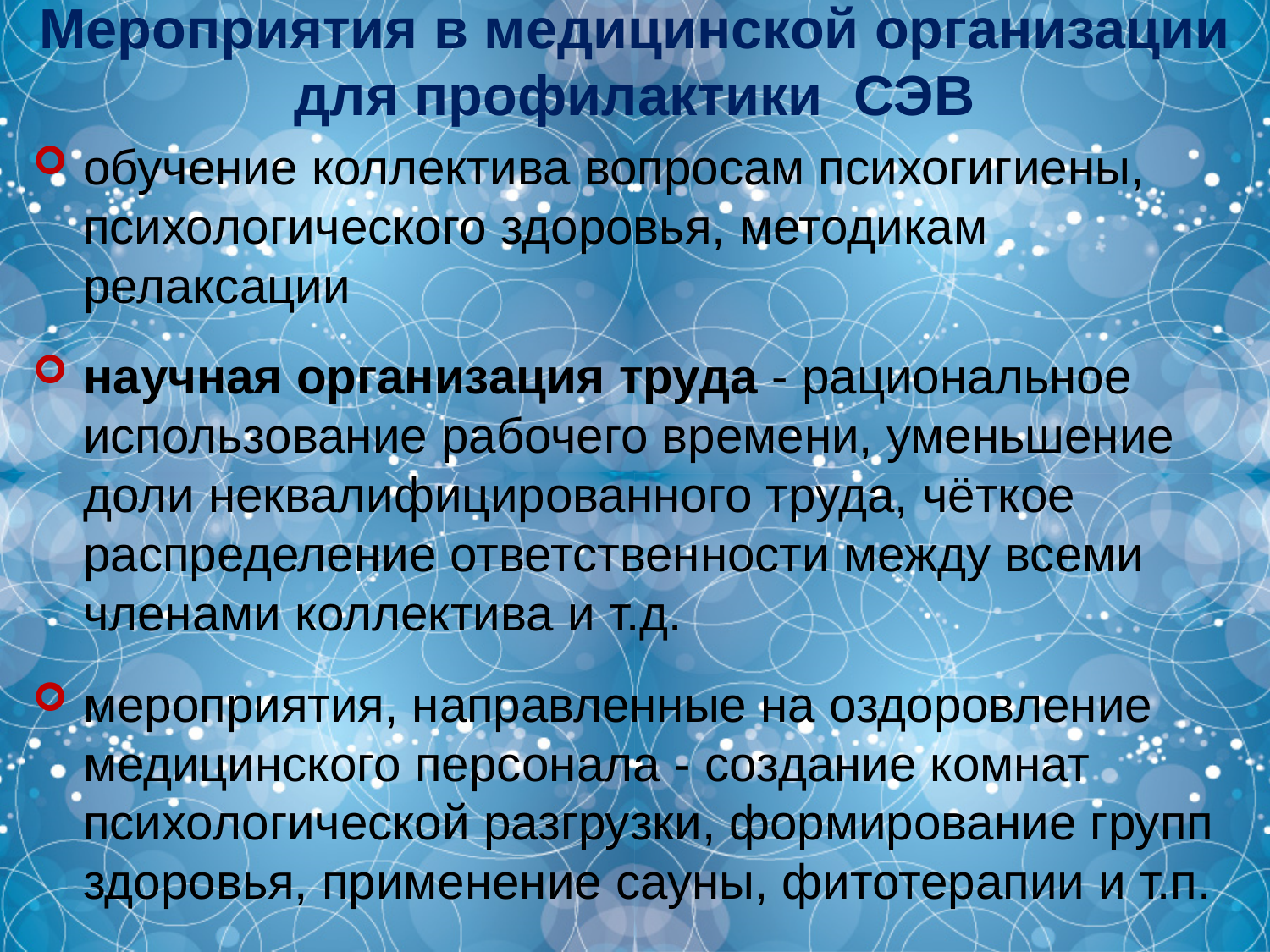

Мероприятия в медицинской организации
для профилактики  СЭВ
обучение коллектива вопросам психогигиены, психологического здоровья, методикам  релаксации
научная организация труда - рациональное использование рабочего времени, уменьшение доли неквалифицированного труда, чёткое распределение ответственности между всеми членами коллектива и т.д.
мероприятия, направленные на оздоровление медицинского персонала - создание комнат психологической разгрузки, формирование групп здоровья, применение сауны, фитотерапии и т.п.